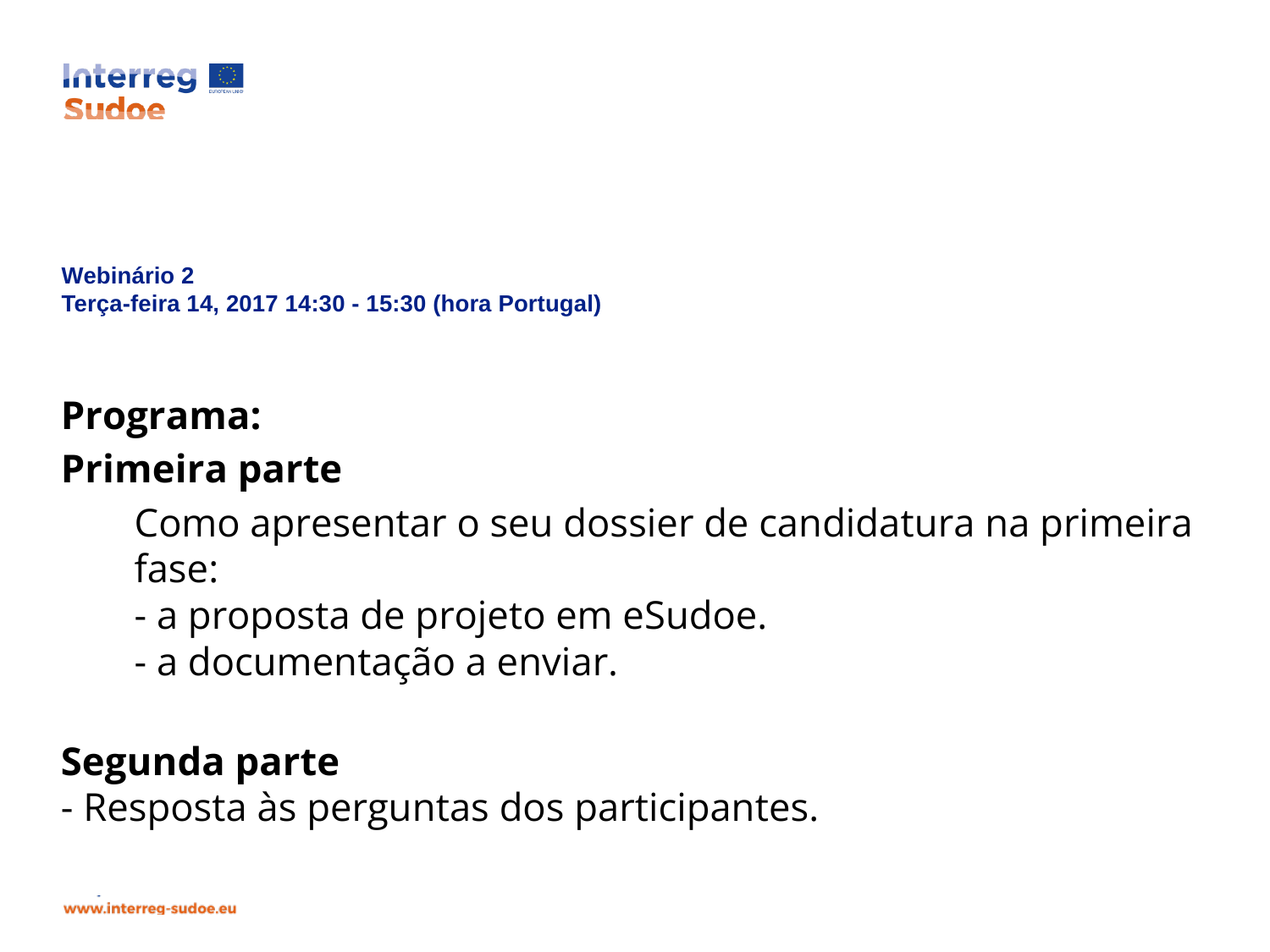

Programa:
Primeira parte
Como apresentar o seu dossier de candidatura na primeira fase:
- a proposta de projeto em eSudoe.
- a documentação a enviar.
Segunda parte
- Resposta às perguntas dos participantes.
# Webinário 2 Terça-feira 14, 2017 14:30 - 15:30 (hora Portugal)